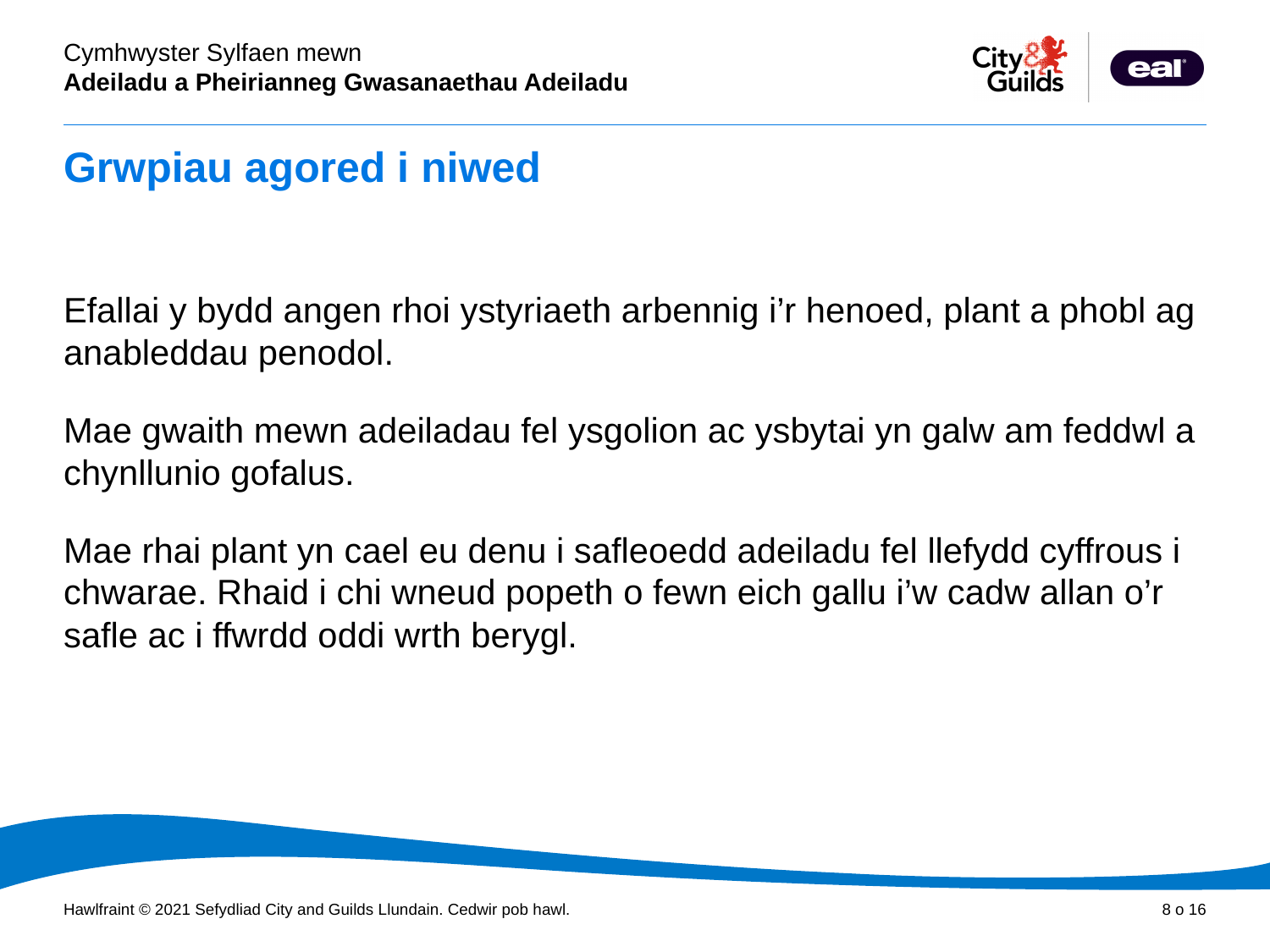

# Grwpiau agored i niwed

Efallai y bydd angen rhoi ystyriaeth arbennig i’r henoed, plant a phobl ag anableddau penodol.
Mae gwaith mewn adeiladau fel ysgolion ac ysbytai yn galw am feddwl a chynllunio gofalus.
Mae rhai plant yn cael eu denu i safleoedd adeiladu fel llefydd cyffrous i chwarae. Rhaid i chi wneud popeth o fewn eich gallu i’w cadw allan o’r safle ac i ffwrdd oddi wrth berygl.